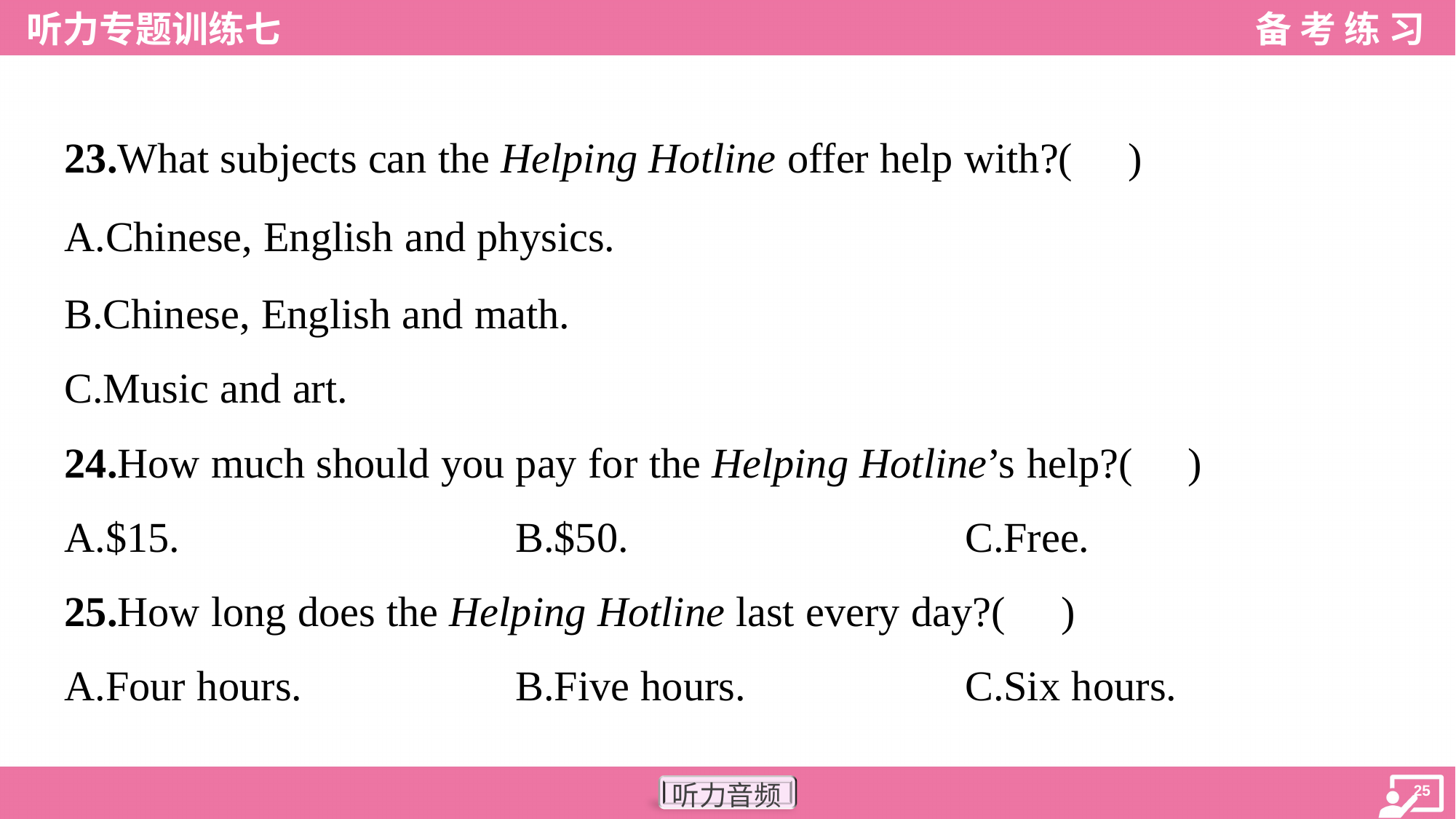

23.What subjects can the Helping Hotline offer help with?(     )
A.Chinese, English and physics.
B.Chinese, English and math.
C.Music and art.
24.How much should you pay for the Helping Hotline’s help?(     )
A.$15.	B.$50.	C.Free.
25.How long does the Helping Hotline last every day?(     )
A.Four hours.	B.Five hours.	C.Six hours.